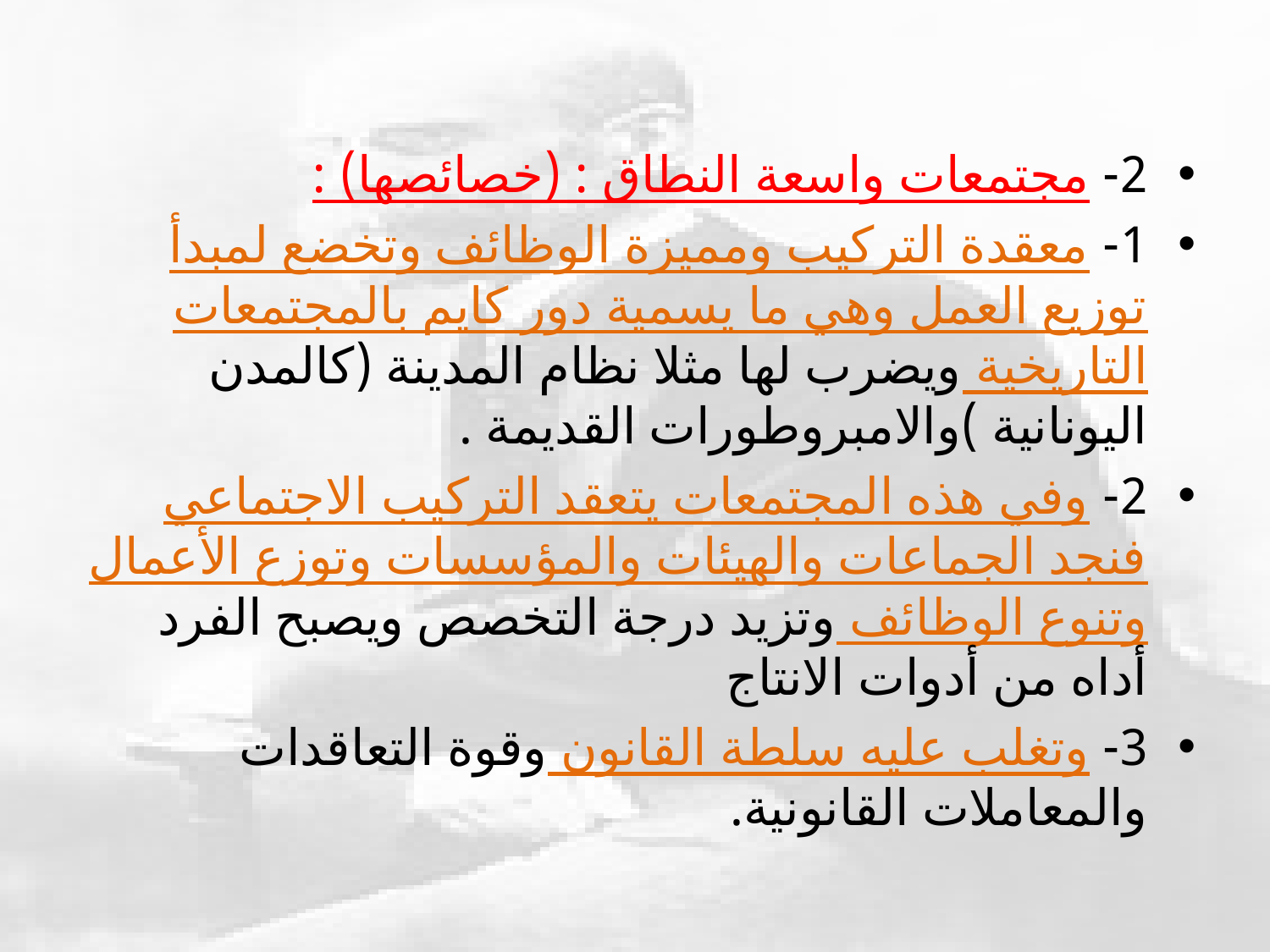

2- مجتمعات واسعة النطاق : (خصائصها) :
1- معقدة التركيب ومميزة الوظائف وتخضع لمبدأ توزيع العمل وهي ما يسمية دور كايم بالمجتمعات التاريخية ويضرب لها مثلا نظام المدينة (كالمدن اليونانية )والامبروطورات القديمة .
2- وفي هذه المجتمعات يتعقد التركيب الاجتماعي فنجد الجماعات والهيئات والمؤسسات وتوزع الأعمال وتنوع الوظائف وتزيد درجة التخصص ويصبح الفرد أداه من أدوات الانتاج
3- وتغلب عليه سلطة القانون وقوة التعاقدات  والمعاملات القانونية.